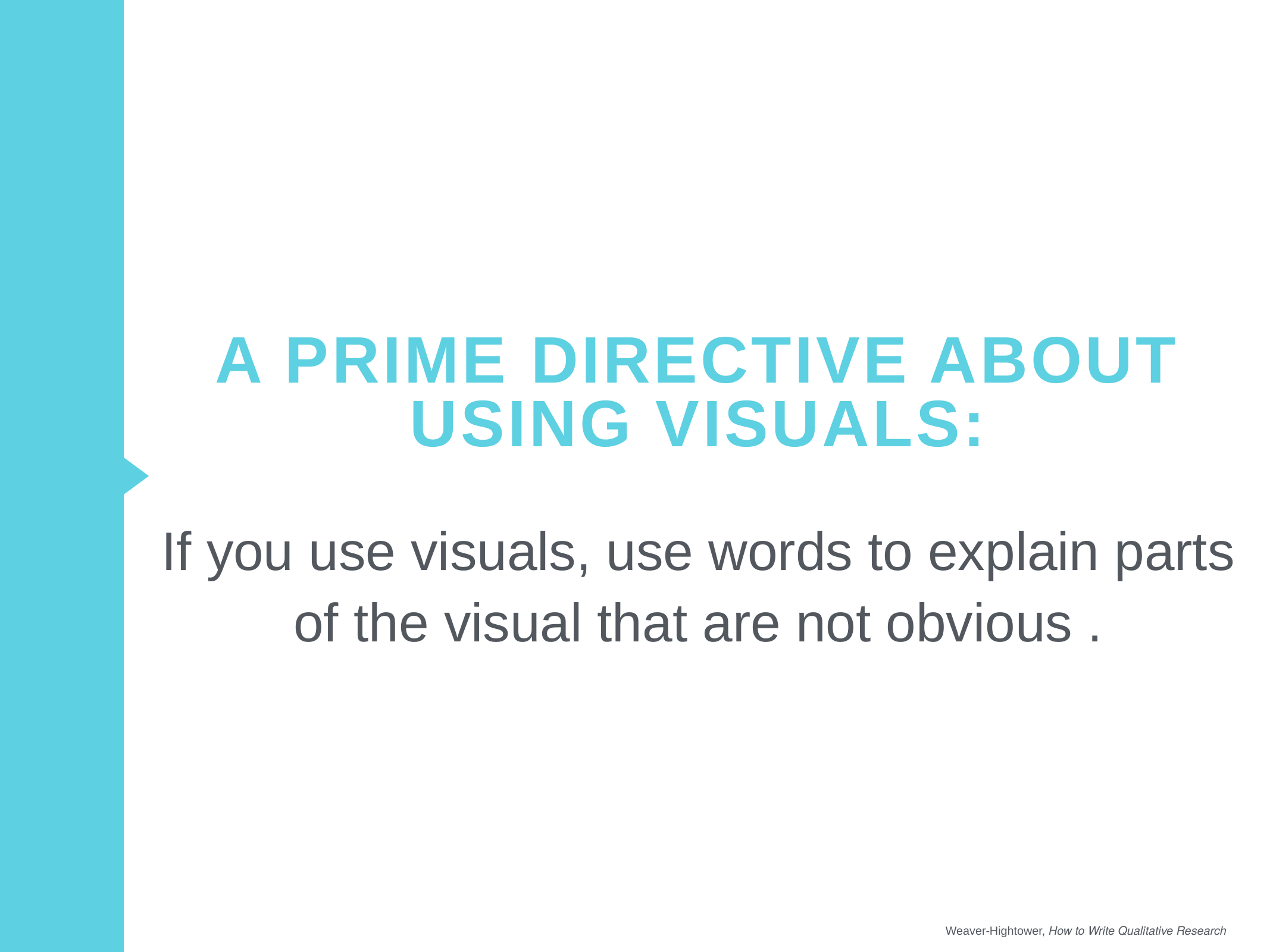

# A Prime Directive about Using visuals:
If you use visuals, use words to explain parts of the visual that are not obvious .